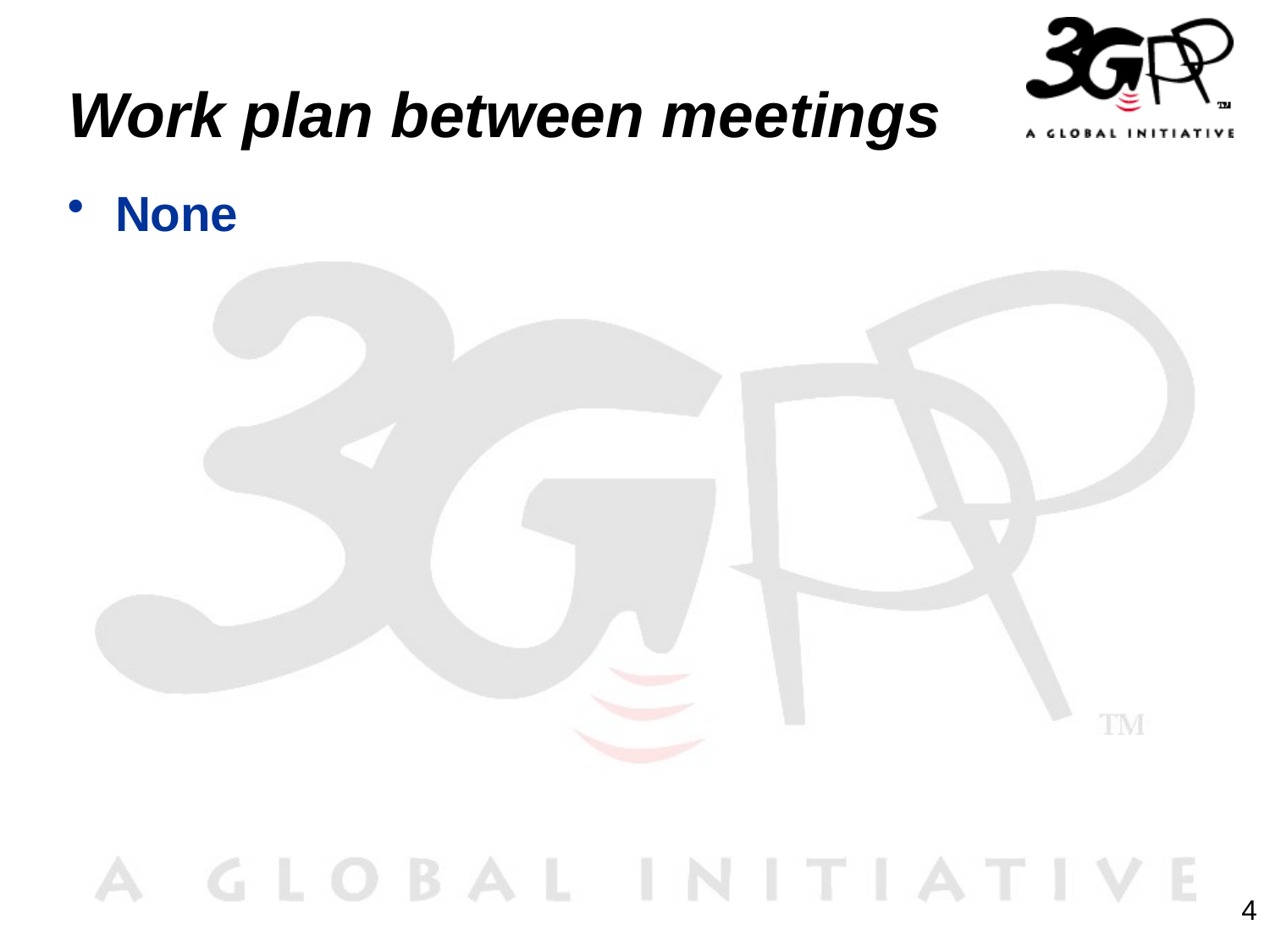

# Work plan between meetings
None

4